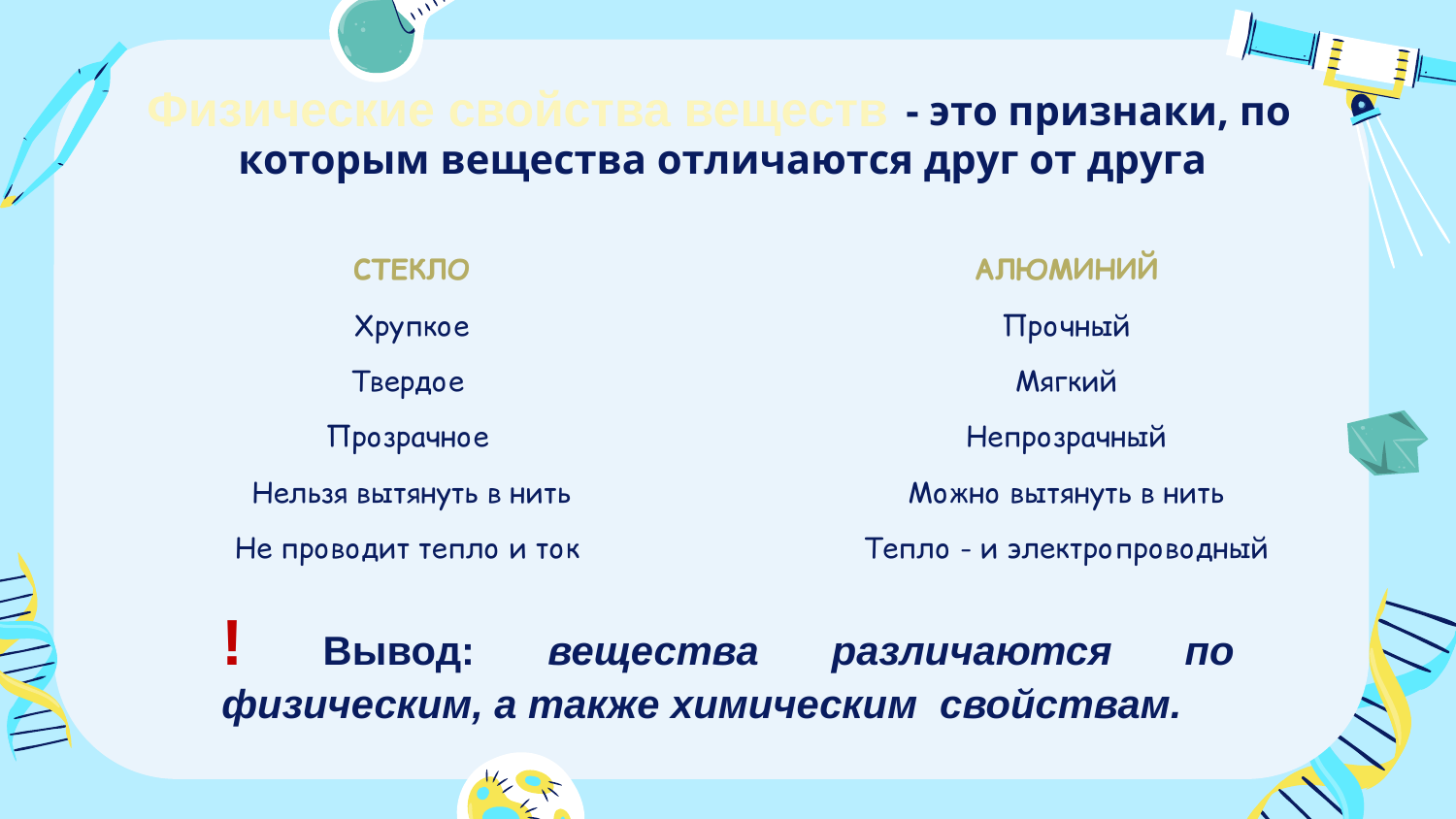

# - это признаки, по которым вещества отличаются друг от друга
Физические свойства веществ
СТЕКЛО

Хрупкое

Твердое

Прозрачное

Нельзя вытянуть в нить

Не проводит тепло и ток

АЛЮМИНИЙ

Прочный

Мягкий

Непрозрачный

Можно вытянуть в нить

Тепло - и электропроводный

! Вывод: вещества различаются по физическим, а также химическим  свойствам.